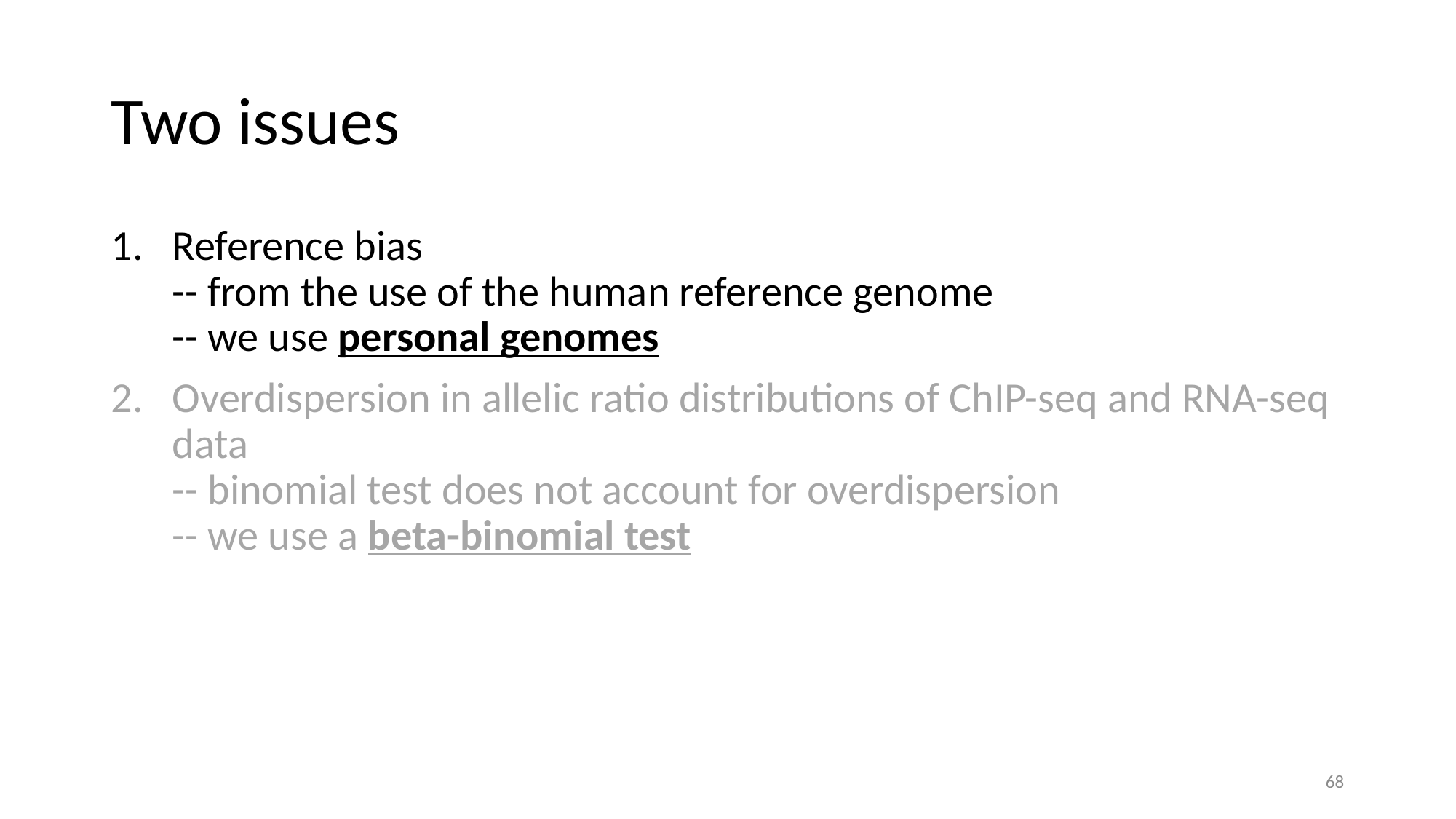

# Two issues
Reference bias
-- from the use of the human reference genome
-- we use personal genomes
Overdispersion in allelic ratio distributions of ChIP-seq and RNA-seq data
-- binomial test does not account for overdispersion
-- we use a beta-binomial test
68